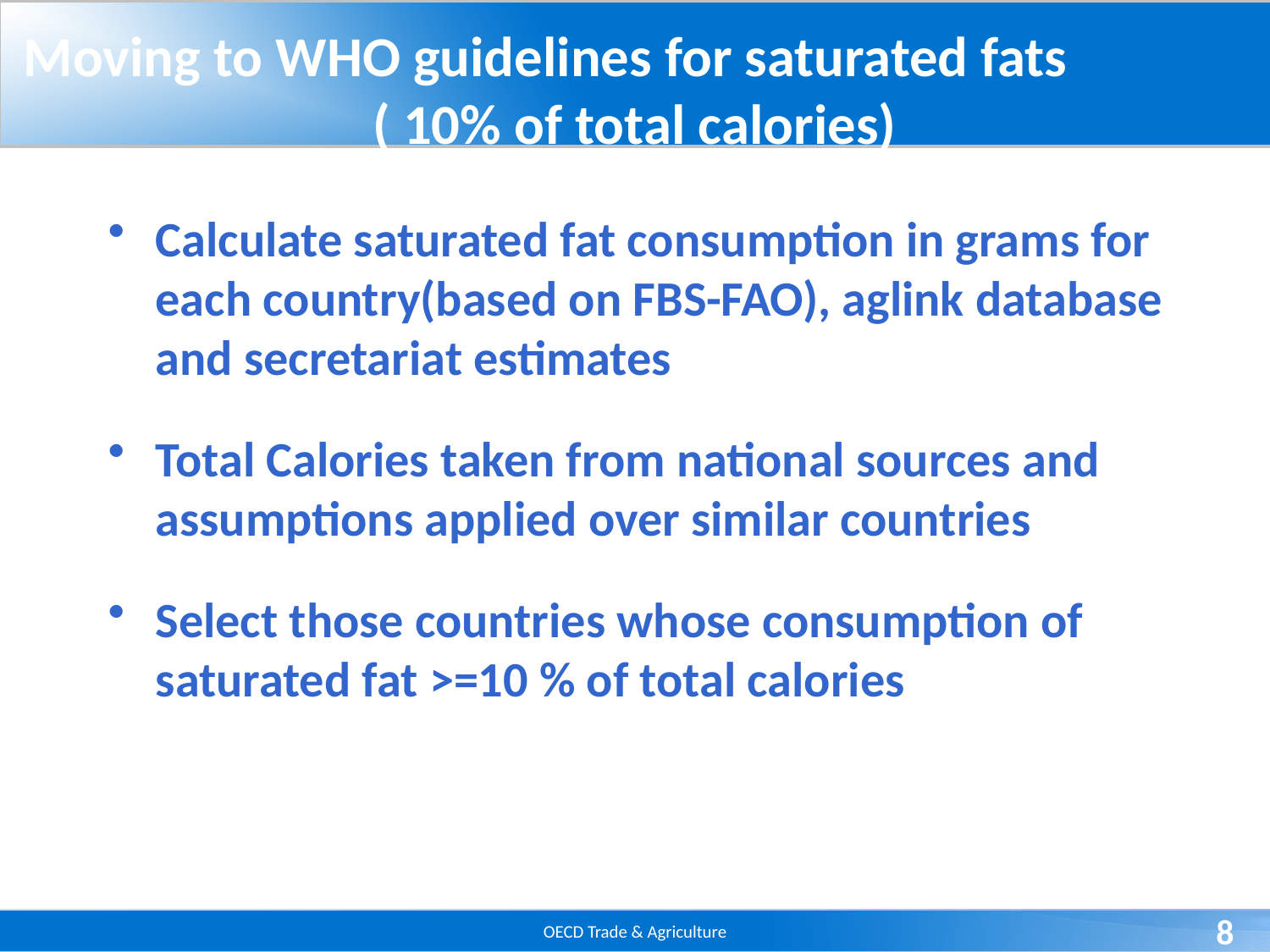

# Moving to WHO guidelines for saturated fats               ( 10% of total calories)
Calculate saturated fat consumption in grams for each country(based on FBS-FAO), aglink database and secretariat estimates
Total Calories taken from national sources and assumptions applied over similar countries
Select those countries whose consumption of saturated fat >=10 % of total calories